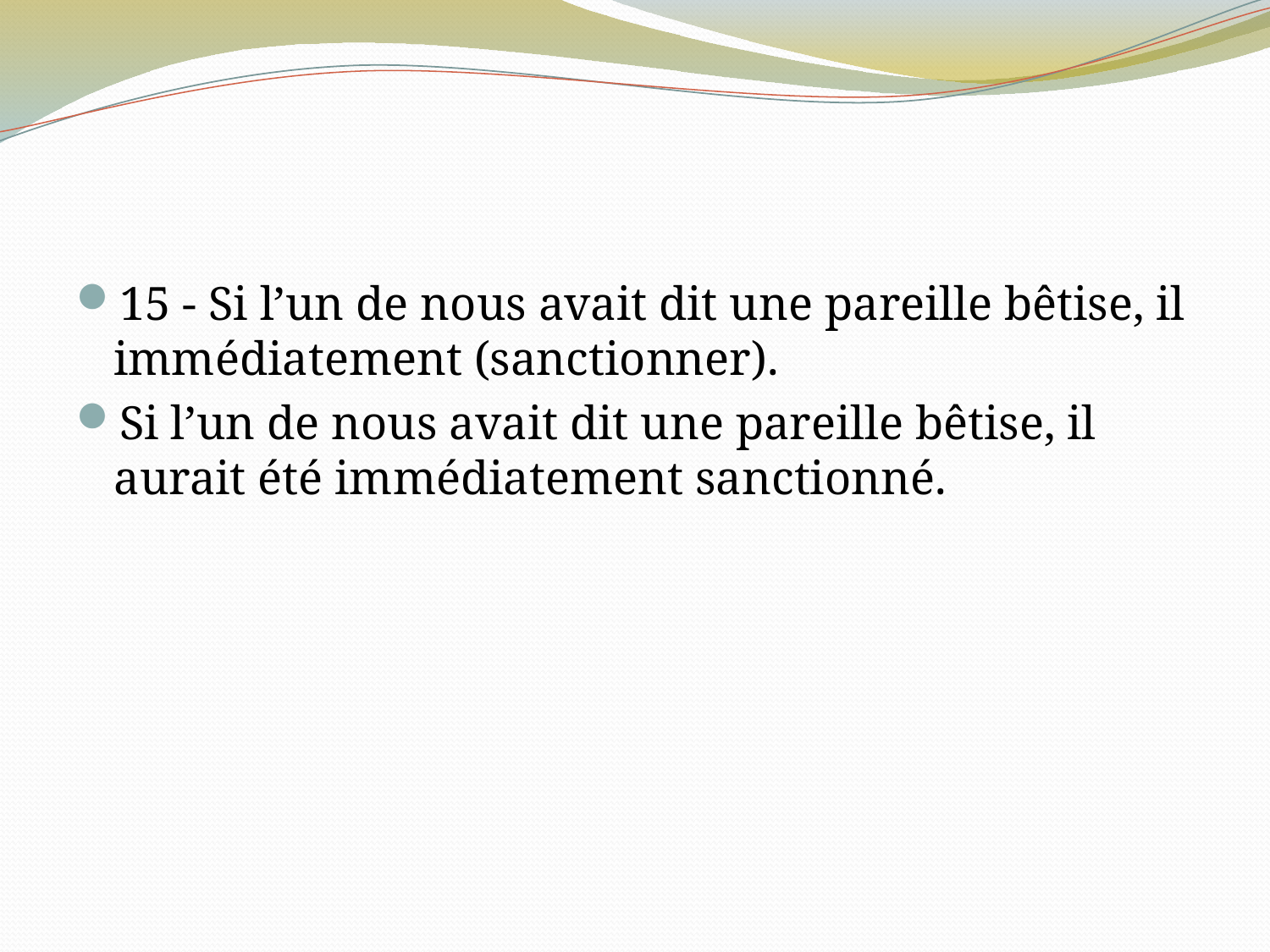

#
15 - Si l’un de nous avait dit une pareille bêtise, il immédiatement (sanctionner).
Si l’un de nous avait dit une pareille bêtise, il aurait été immédiatement sanctionné.